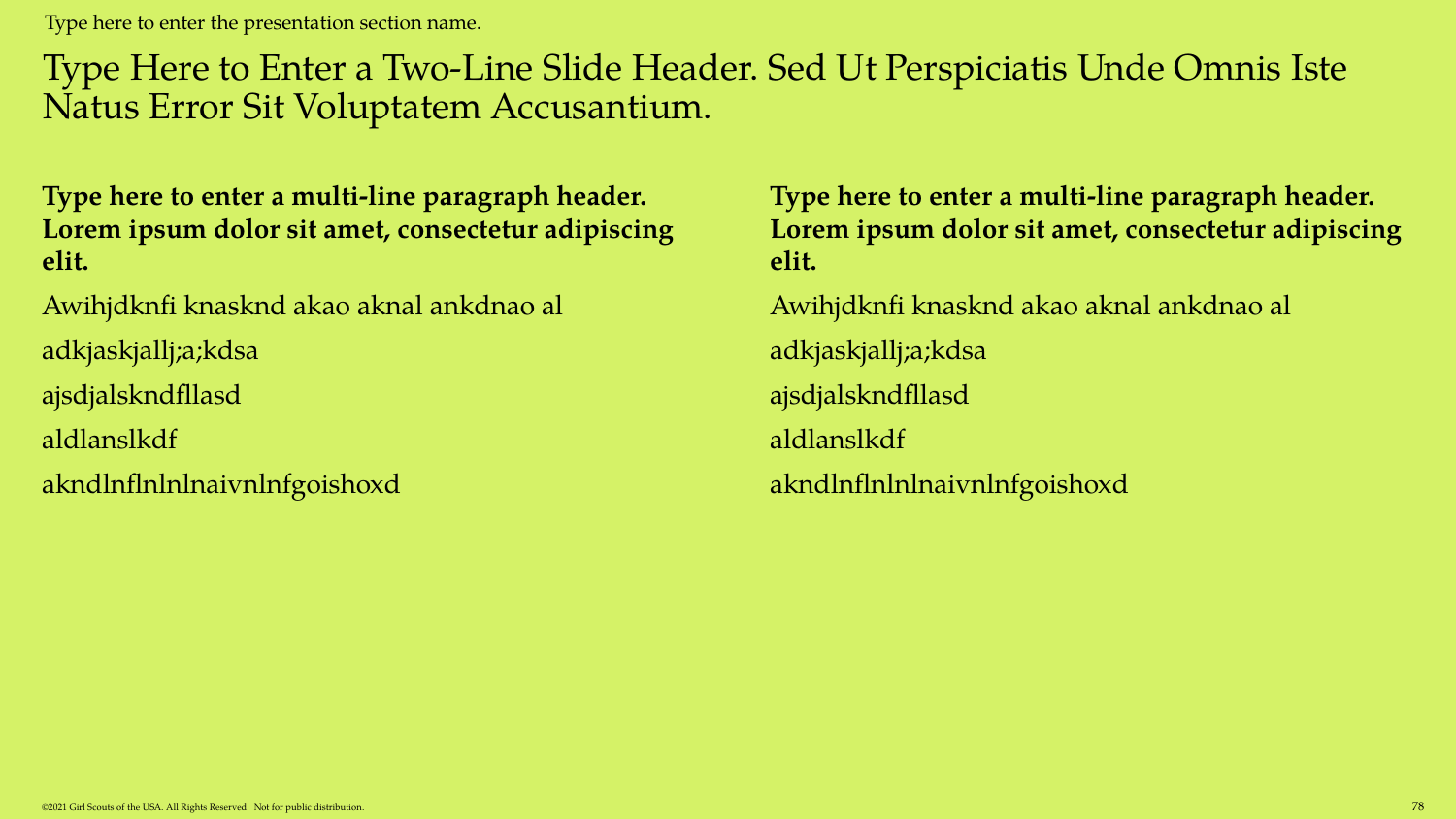

Type here to enter the presentation section name.
# Type Here to Enter a Two-Line Slide Header. Sed Ut Perspiciatis Unde Omnis Iste Natus Error Sit Voluptatem Accusantium.
Type here to enter a multi-line paragraph header. Lorem ipsum dolor sit amet, consectetur adipiscing elit.
Type here to enter a multi-line paragraph header. Lorem ipsum dolor sit amet, consectetur adipiscing elit.
Awihjdknfi knasknd akao aknal ankdnao al
adkjaskjallj;a;kdsa
ajsdjalskndfllasd
aldlanslkdf
akndlnflnlnlnaivnlnfgoishoxd
Awihjdknfi knasknd akao aknal ankdnao al
adkjaskjallj;a;kdsa
ajsdjalskndfllasd
aldlanslkdf
akndlnflnlnlnaivnlnfgoishoxd
78
©2021 Girl Scouts of the USA. All Rights Reserved.  Not for public distribution.